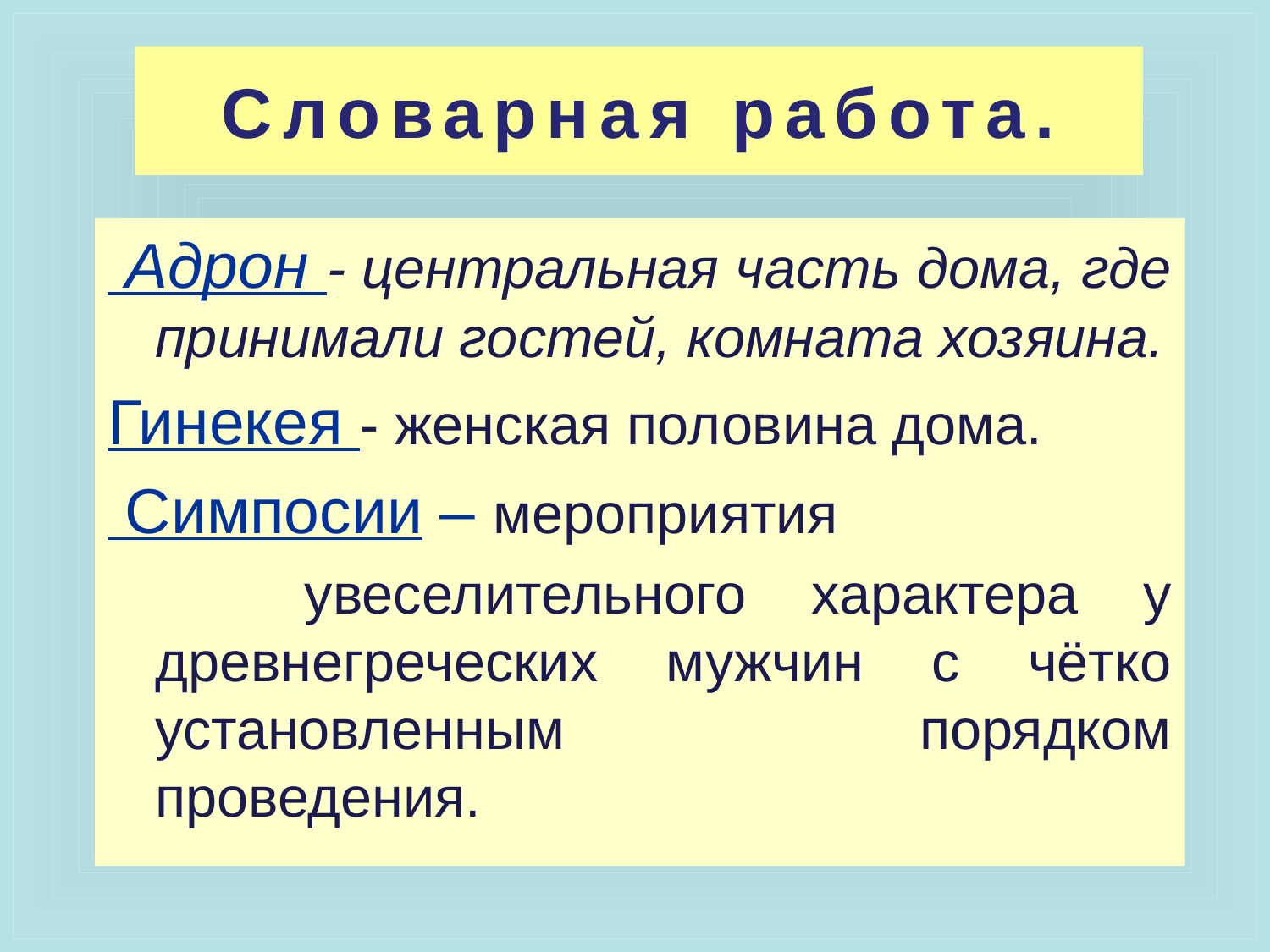

# Словарная работа.
 Адрон - центральная часть дома, где принимали гостей, комната хозяина.
Гинекея - женская половина дома.
 Симпосии – мероприятия
   увеселительного характера у древнегреческих мужчин с чётко установленным порядком проведения.